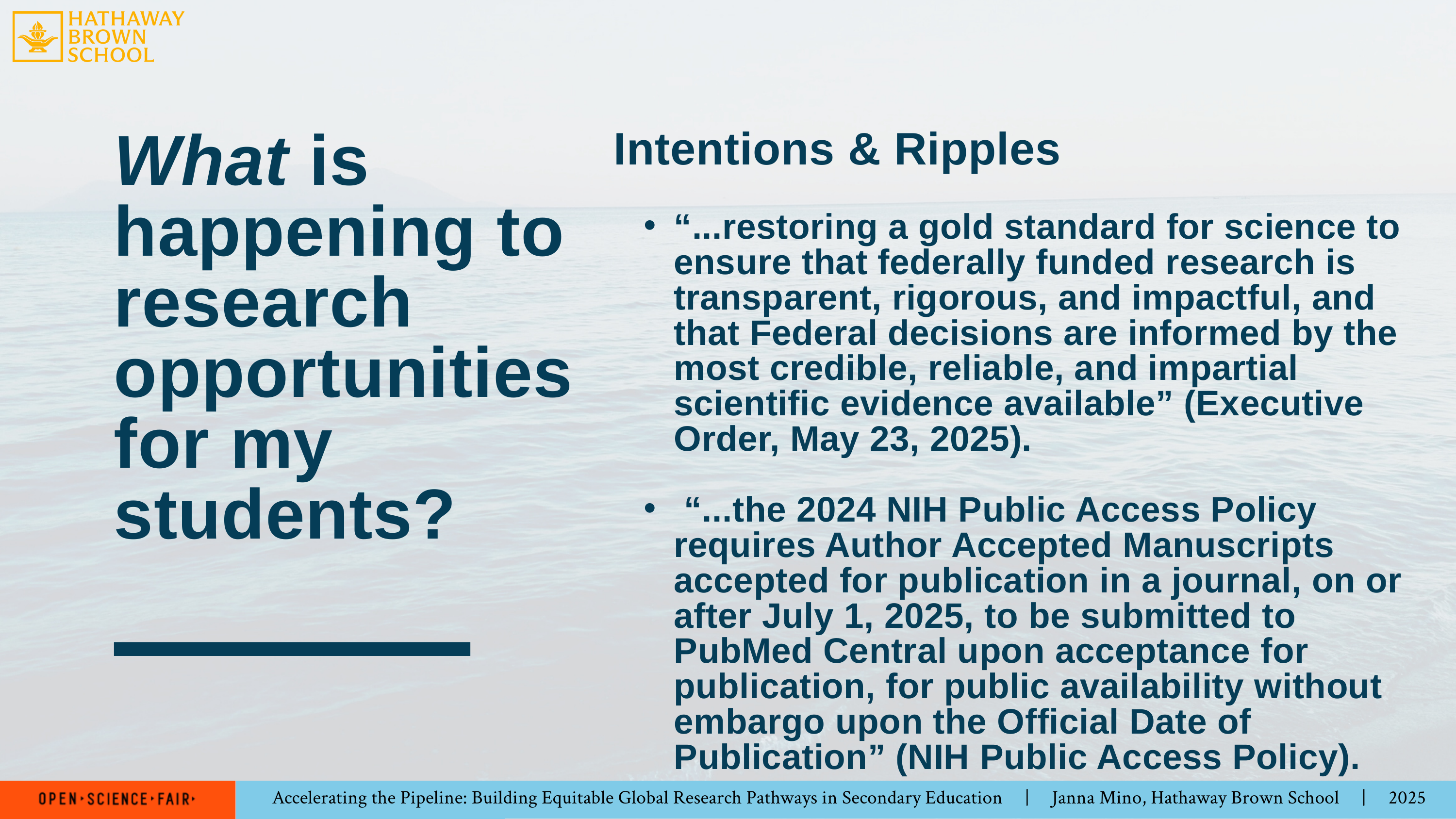

Intentions & Ripples
“...restoring a gold standard for science to ensure that federally funded research is transparent, rigorous, and impactful, and that Federal decisions are informed by the most credible, reliable, and impartial scientific evidence available” (Executive Order, May 23, 2025).

 “...the 2024 NIH Public Access Policy requires Author Accepted Manuscripts accepted for publication in a journal, on or after July 1, 2025, to be submitted to PubMed Central upon acceptance for publication, for public availability without embargo upon the Official Date of Publication” (NIH Public Access Policy).
What is happening to research opportunities for my students?

Accelerating the Pipeline: Building Equitable Global Research Pathways in Secondary Education     |     Janna Mino, Hathaway Brown School     |     2025